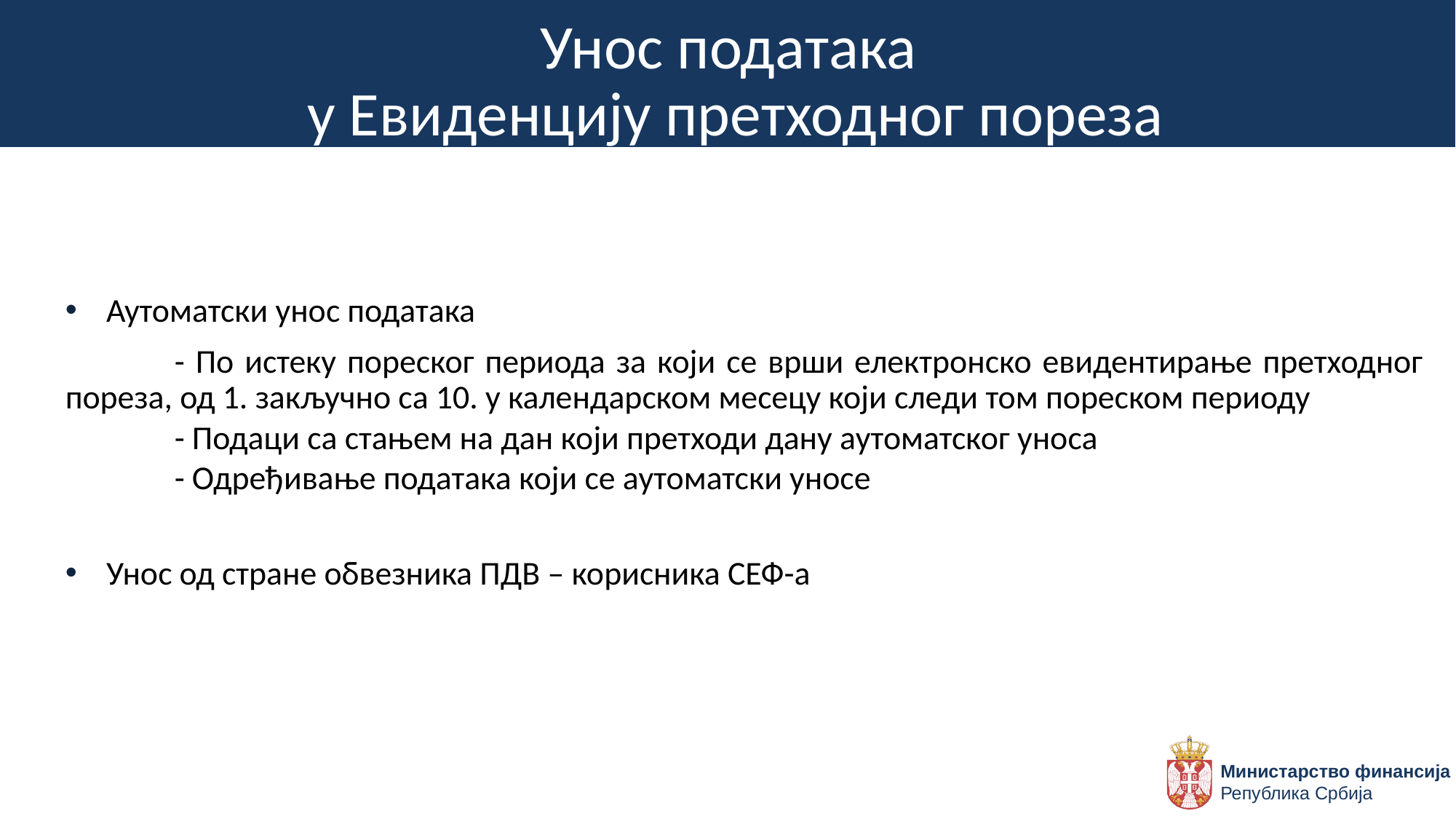

Унос података
у Евиденцију претходног пореза

Аутоматски унос података
	- По истеку пореског периода за који се врши електронско евидентирање претходног пореза, од 1. закључно са 10. у календарском месецу који следи том пореском периоду
	- Подаци са стањем на дан који претходи дану аутоматског уноса
	- Одређивање података који се аутоматски уносе

Унос од стране обвезника ПДВ – корисника СЕФ-а

Министарство финансија
Република Србија